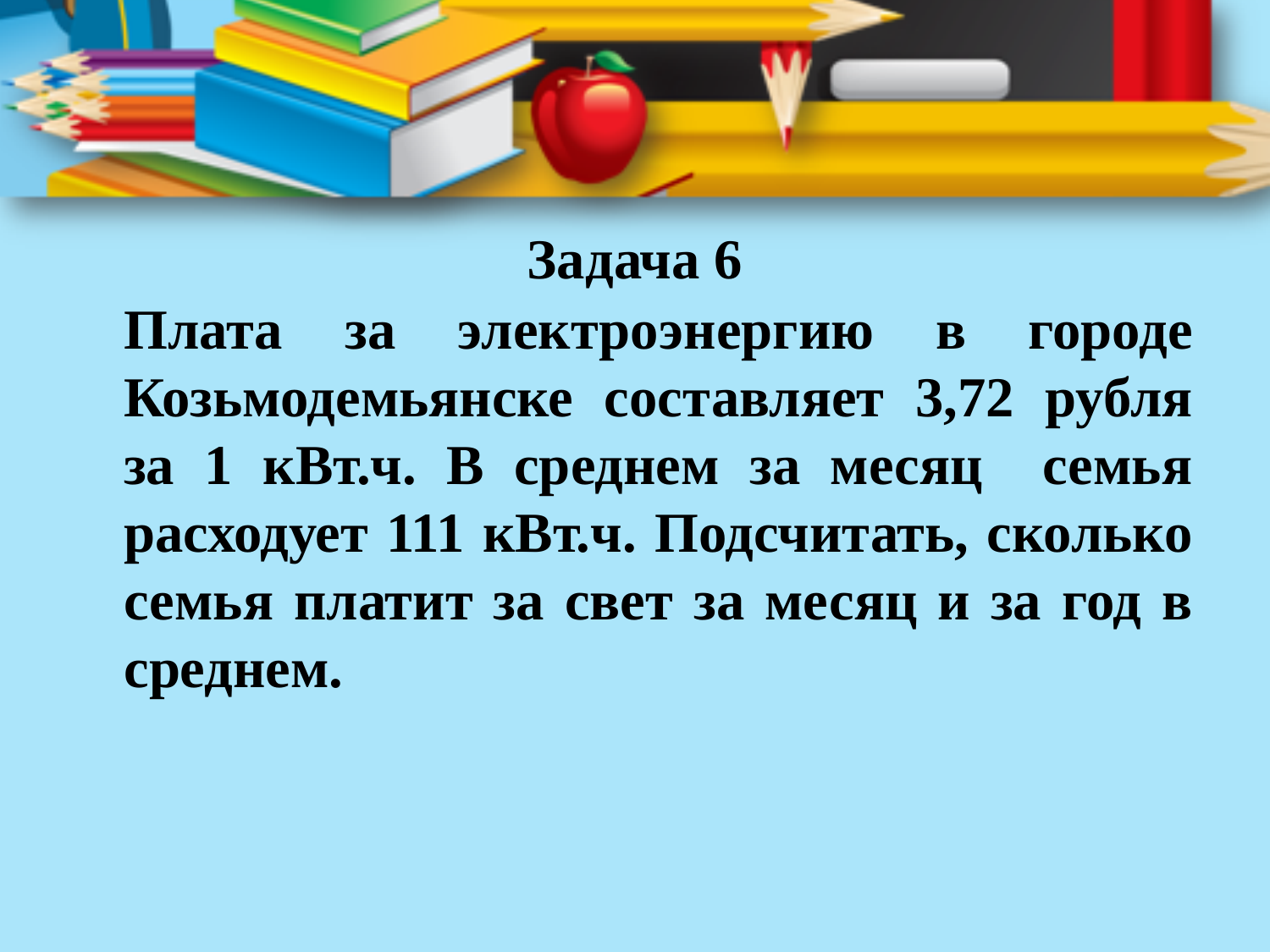

# Задача 6
	Плата за электроэнергию в городе Козьмодемьянске составляет 3,72 рубля за 1 кВт.ч. В среднем за месяц  семья расходует 111 кВт.ч. Подсчитать, сколько семья платит за свет за месяц и за год в среднем.